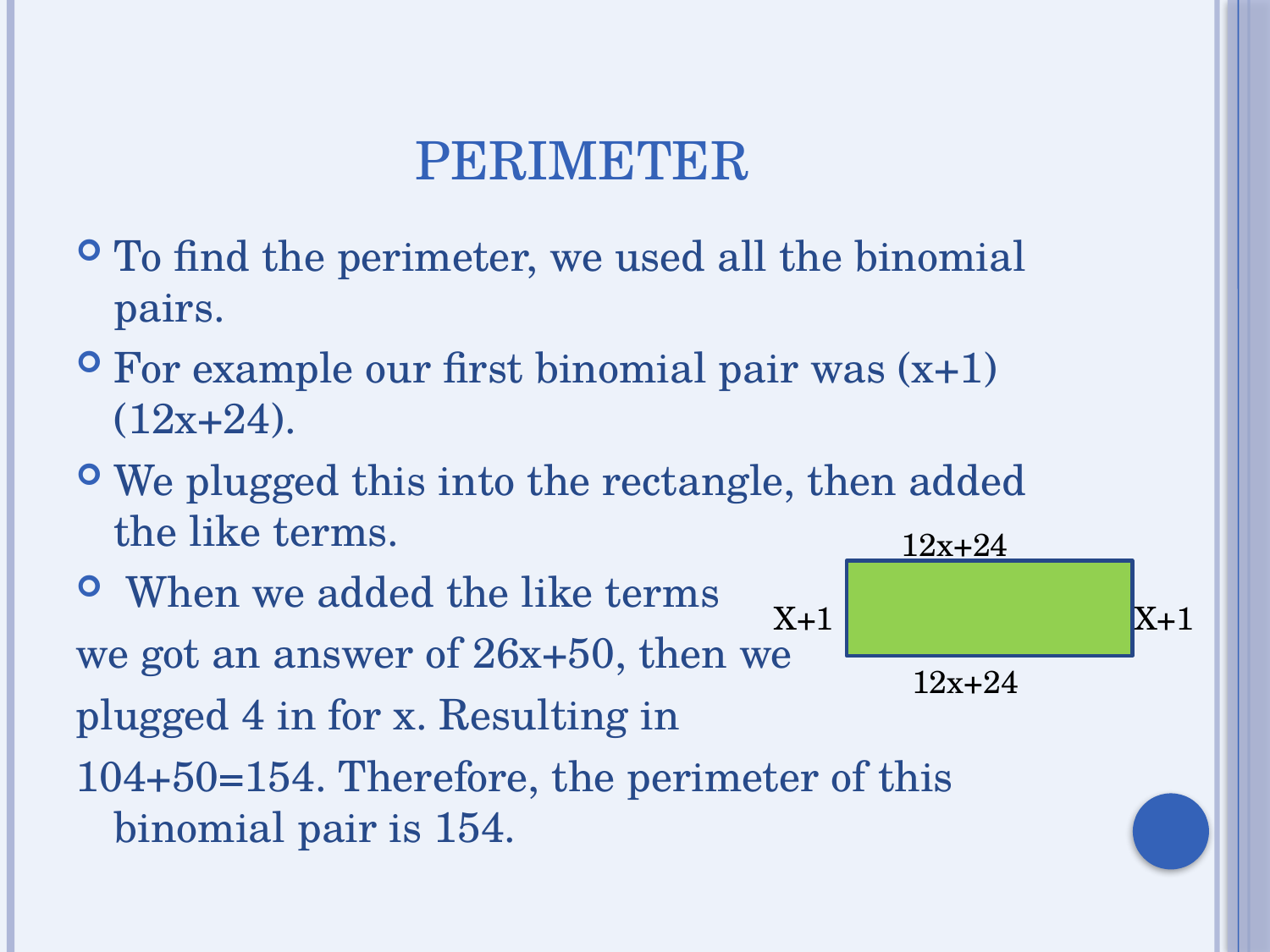

# Perimeter
To find the perimeter, we used all the binomial pairs.
For example our first binomial pair was (x+1) (12x+24).
We plugged this into the rectangle, then added the like terms.
 When we added the like terms
we got an answer of 26x+50, then we
plugged 4 in for x. Resulting in
104+50=154. Therefore, the perimeter of this binomial pair is 154.
12x+24

X+1
X+1
12x+24